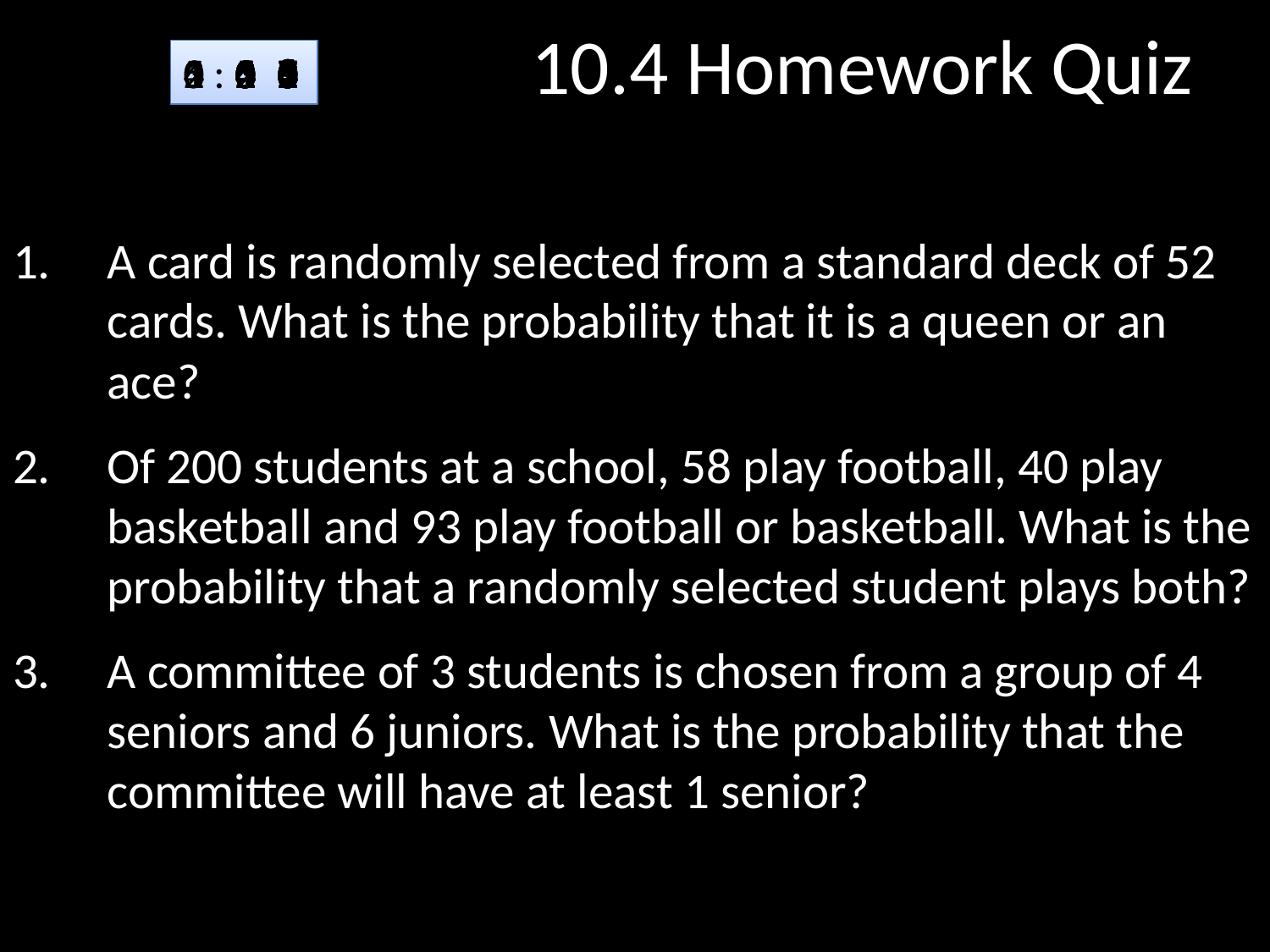

# 10.4 Homework Quiz

4
5
3
2
1
0
:
1
2
3
4
5
0
1
2
3
4
5
0
1
2
3
4
5
0
1
2
3
4
5
0
1
2
3
4
5
0
1
2
3
4
5
6
7
8
0
9
1
2
3
4
5
6
7
8
0
9
1
2
3
4
5
6
7
8
0
9
1
2
3
4
5
6
7
8
0
9
1
2
3
4
5
6
7
8
0
9
A card is randomly selected from a standard deck of 52 cards. What is the probability that it is a queen or an ace?
Of 200 students at a school, 58 play football, 40 play basketball and 93 play football or basketball. What is the probability that a randomly selected student plays both?
A committee of 3 students is chosen from a group of 4 seniors and 6 juniors. What is the probability that the committee will have at least 1 senior?